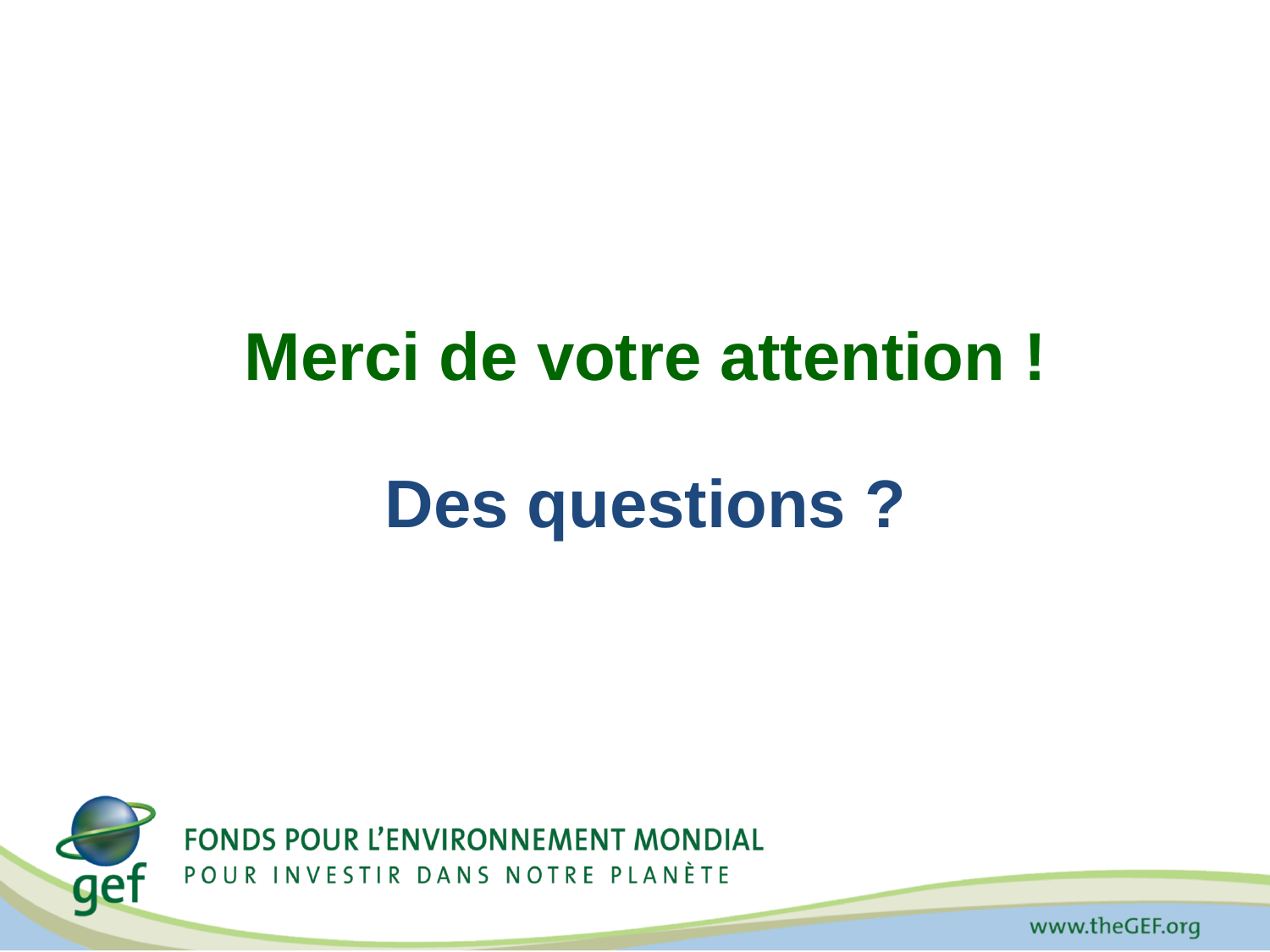

Merci de votre attention !

Des questions ?